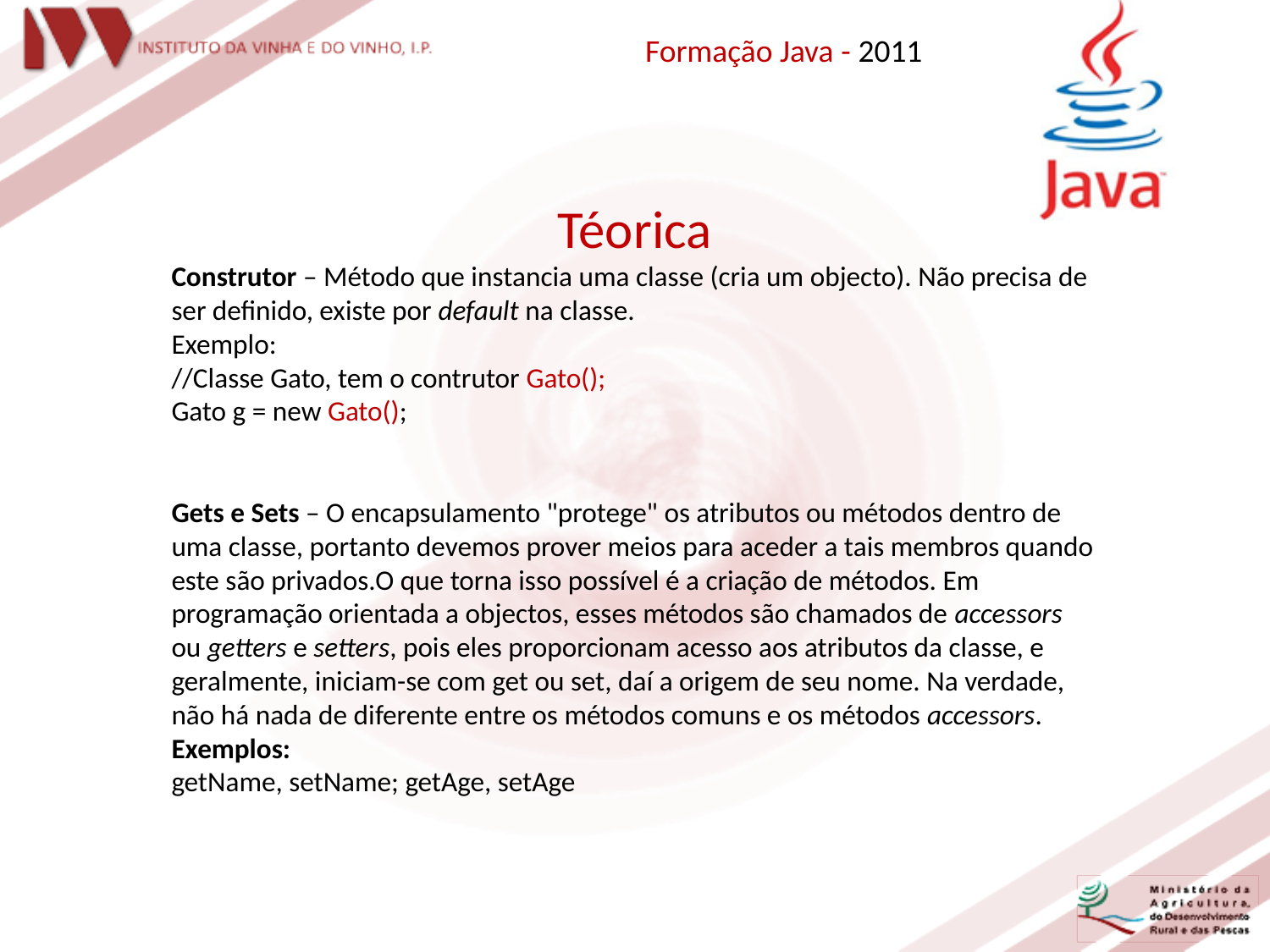

Formação Java - 2011
Téorica
Construtor – Método que instancia uma classe (cria um objecto). Não precisa de ser definido, existe por default na classe.
Exemplo:
//Classe Gato, tem o contrutor Gato();
Gato g = new Gato();

Gets e Sets – O encapsulamento "protege" os atributos ou métodos dentro de uma classe, portanto devemos prover meios para aceder a tais membros quando este são privados.O que torna isso possível é a criação de métodos. Em programação orientada a objectos, esses métodos são chamados de accessors ou getters e setters, pois eles proporcionam acesso aos atributos da classe, e geralmente, iniciam-se com get ou set, daí a origem de seu nome. Na verdade, não há nada de diferente entre os métodos comuns e os métodos accessors.
Exemplos:
getName, setName; getAge, setAge